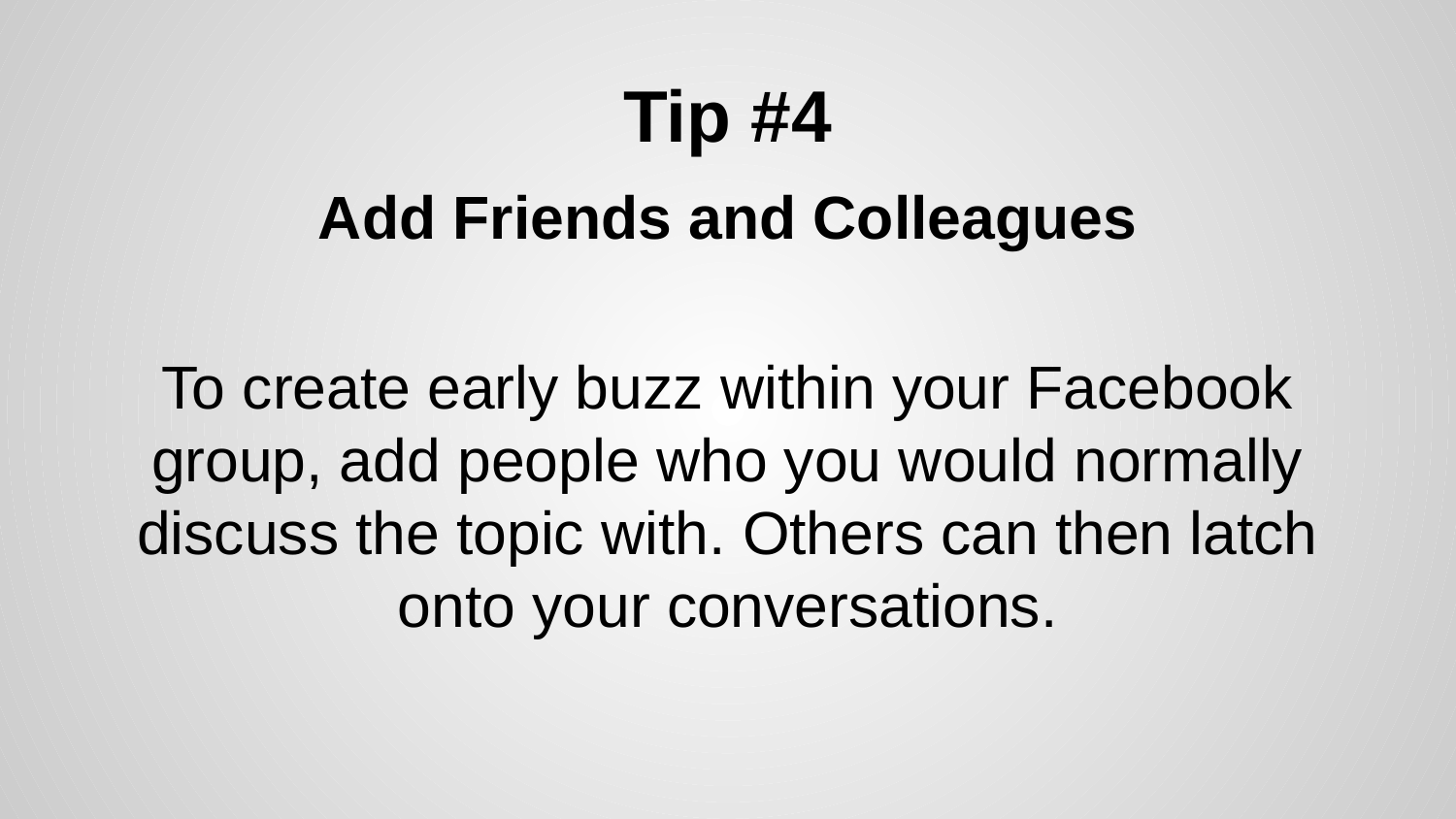

# Tip #4

Add Friends and Colleagues

To create early buzz within your Facebook group, add people who you would normally discuss the topic with. Others can then latch onto your conversations.